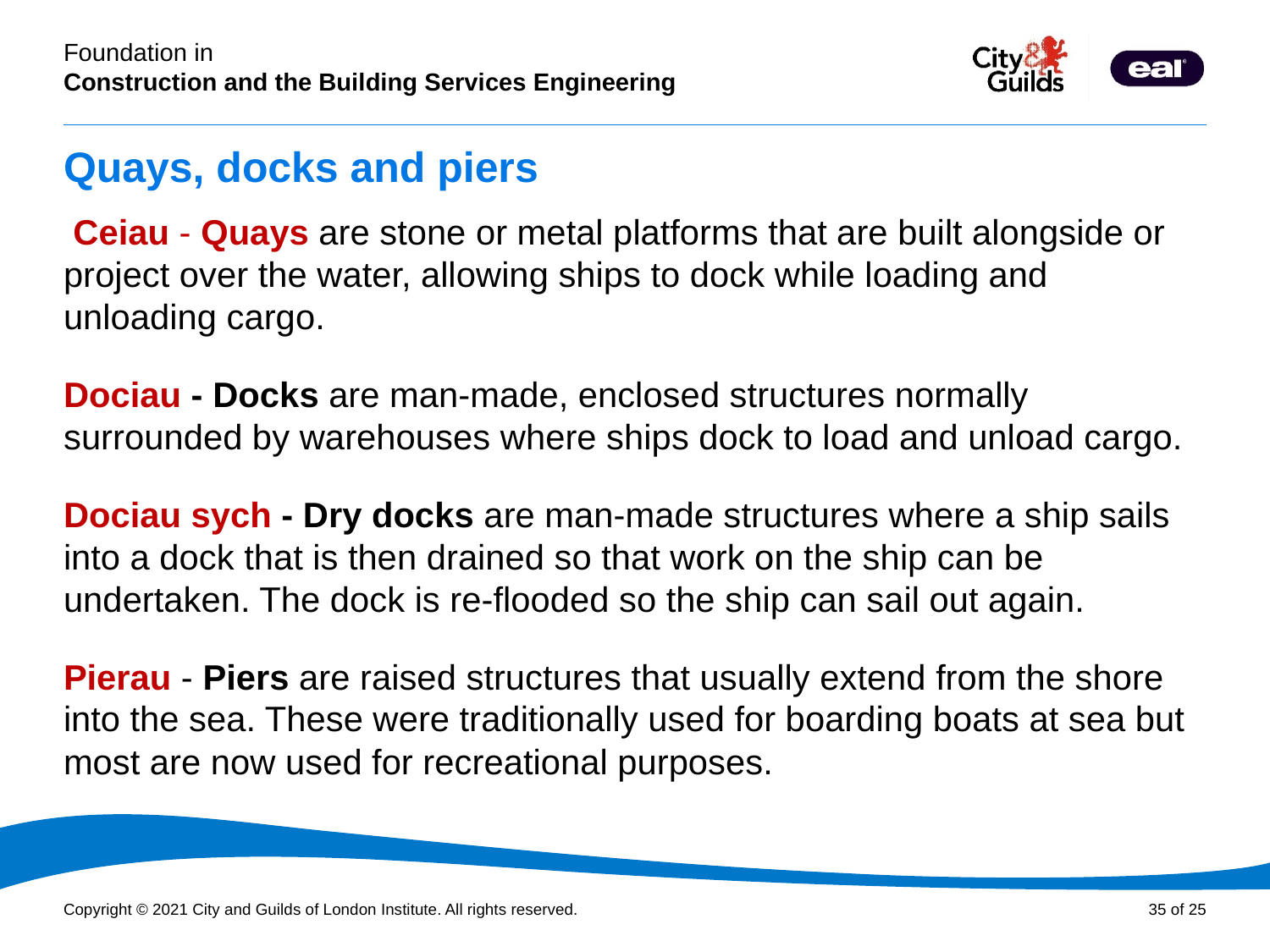

# Quays, docks and piers
 Ceiau - Quays are stone or metal platforms that are built alongside or project over the water, allowing ships to dock while loading and unloading cargo.
Dociau - Docks are man-made, enclosed structures normally surrounded by warehouses where ships dock to load and unload cargo.
Dociau sych - Dry docks are man-made structures where a ship sails into a dock that is then drained so that work on the ship can be undertaken. The dock is re-flooded so the ship can sail out again.
Pierau - Piers are raised structures that usually extend from the shore into the sea. These were traditionally used for boarding boats at sea but most are now used for recreational purposes.